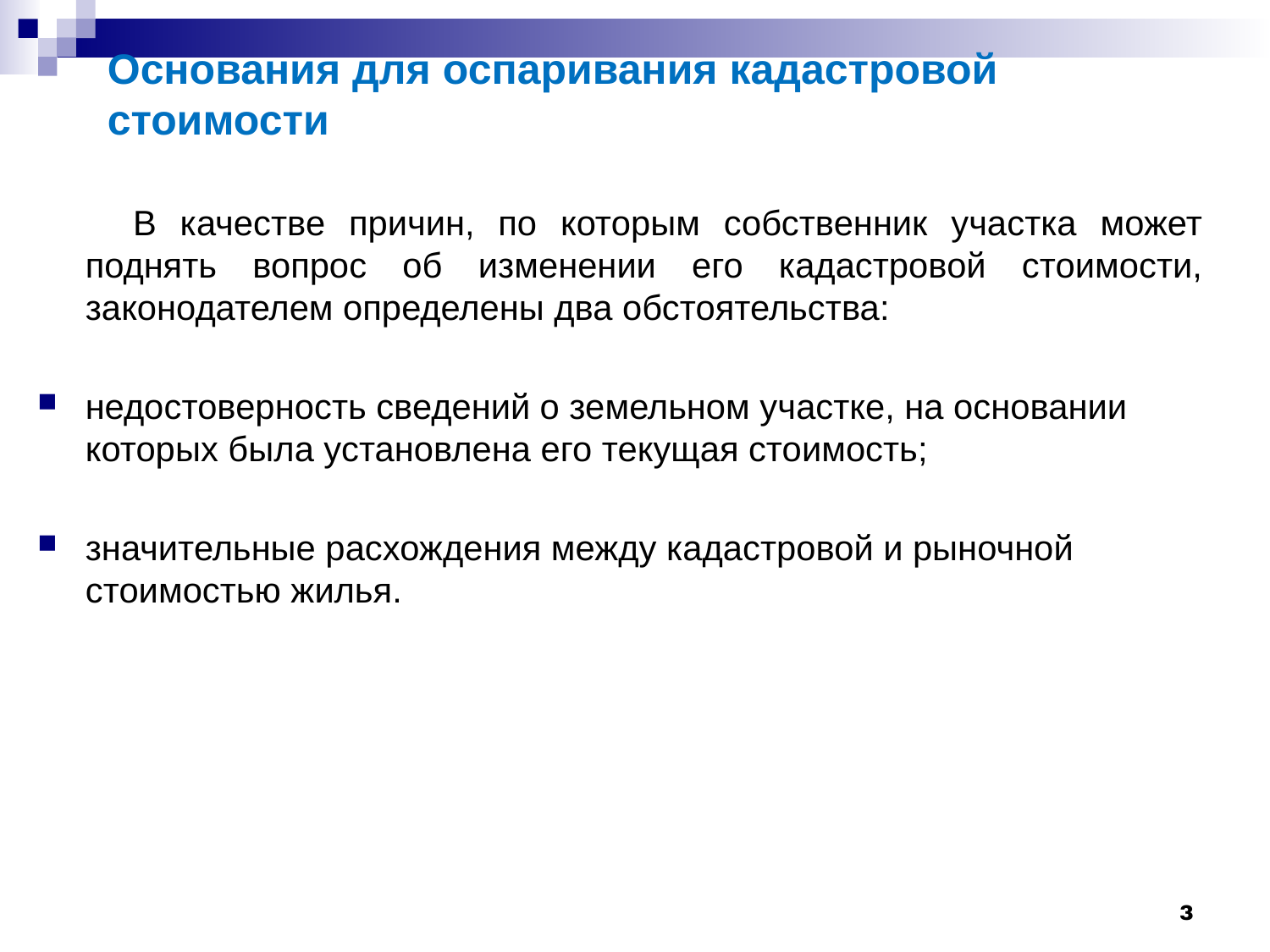

Основания для оспаривания кадастровой стоимости

В качестве причин, по которым собственник участка может поднять вопрос об изменении его кадастровой стоимости, законодателем определены два обстоятельства:

недостоверность сведений о земельном участке, на основании которых была установлена его текущая стоимость;

значительные расхождения между кадастровой и рыночной стоимостью жилья.

3